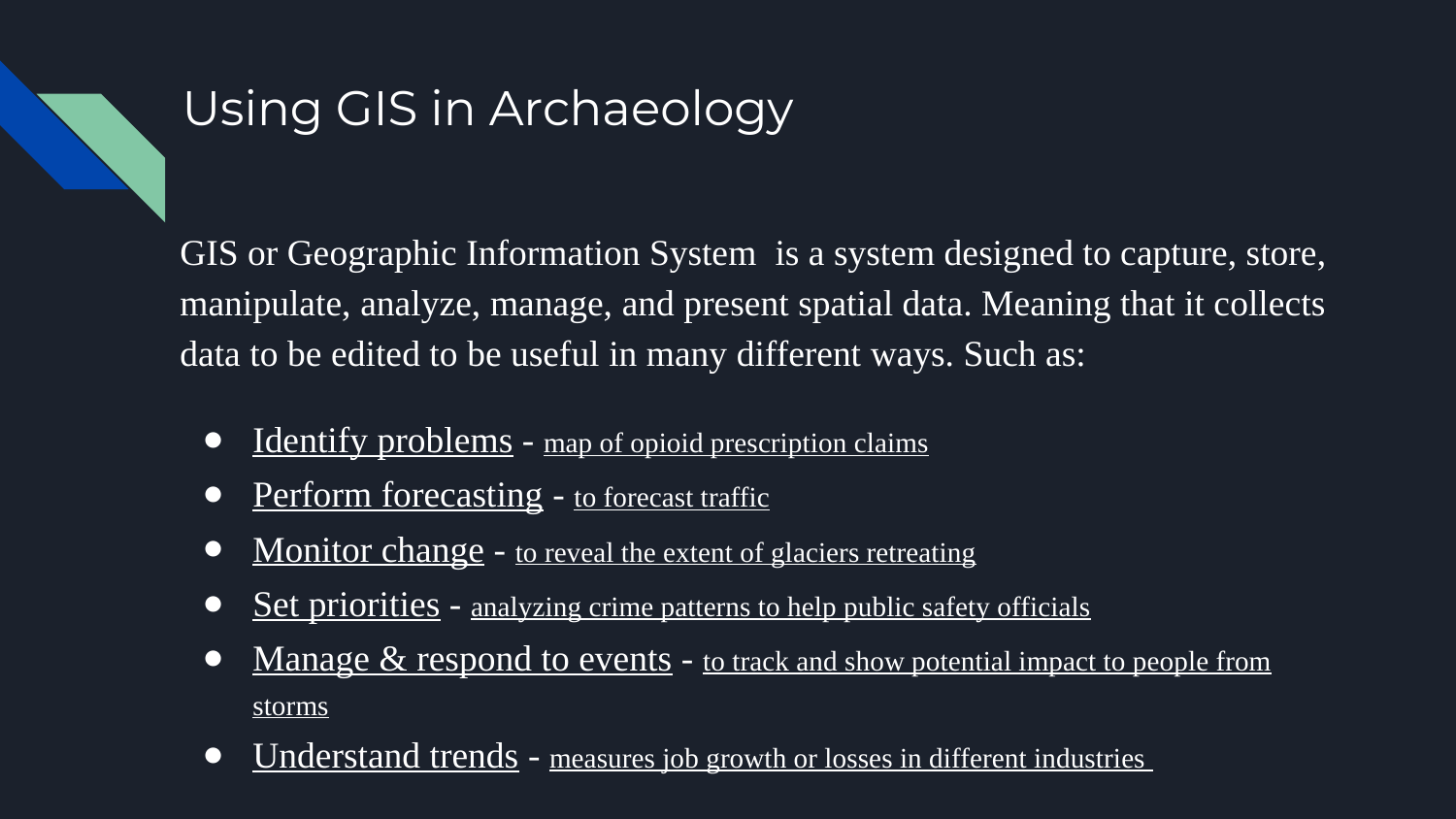

# Using GIS in Archaeology
GIS or Geographic Information System  is a system designed to capture, store, manipulate, analyze, manage, and present spatial data. Meaning that it collects data to be edited to be useful in many different ways. Such as:
Identify problems - map of opioid prescription claims
Perform forecasting - to forecast traffic
Monitor change - to reveal the extent of glaciers retreating
Set priorities - analyzing crime patterns to help public safety officials
Manage & respond to events - to track and show potential impact to people from storms
Understand trends - measures job growth or losses in different industries